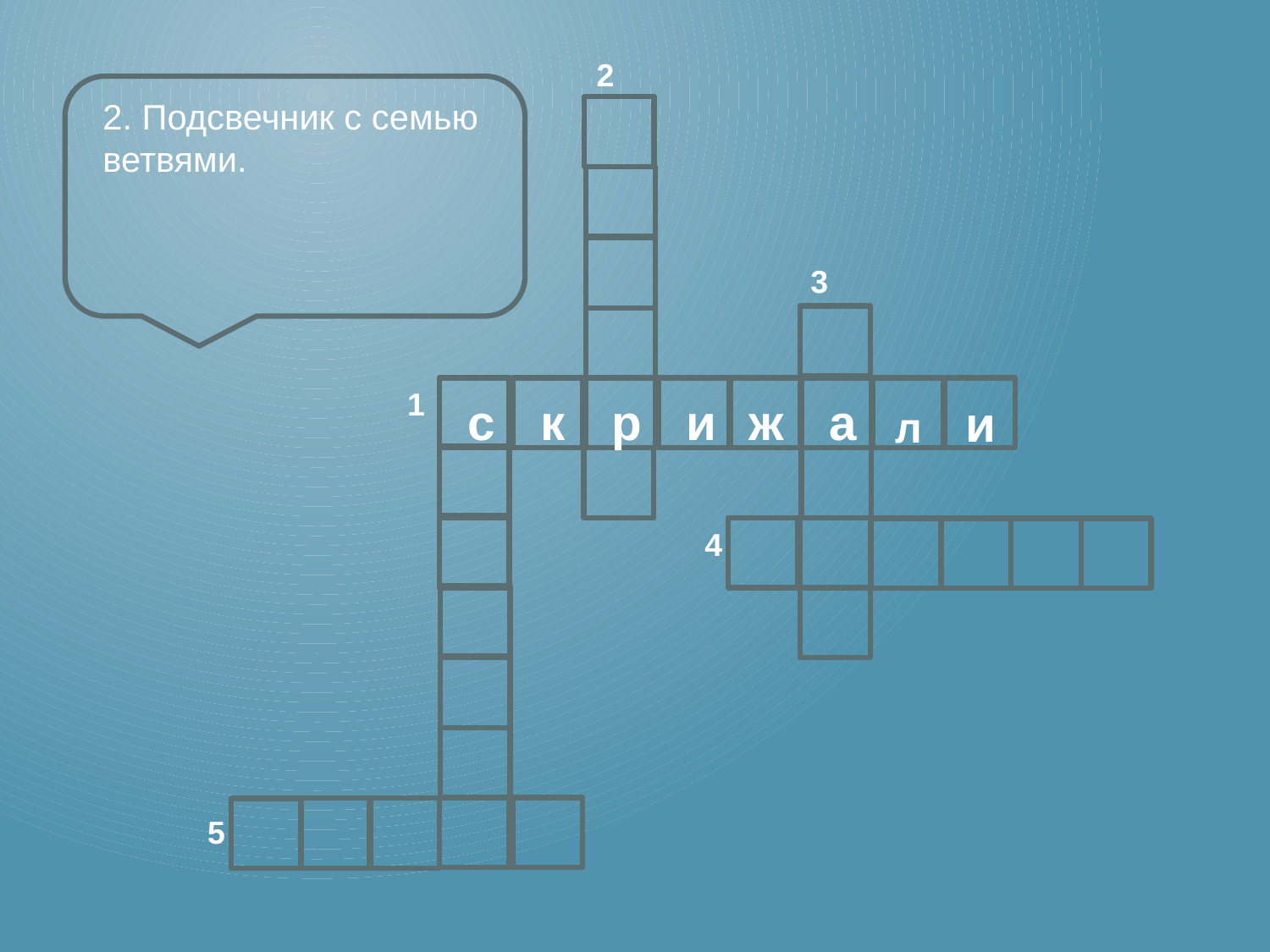

2

2. Подсвечник с семью ветвями.

3

1

с
к
р
и
ж
а
и
л

4

5